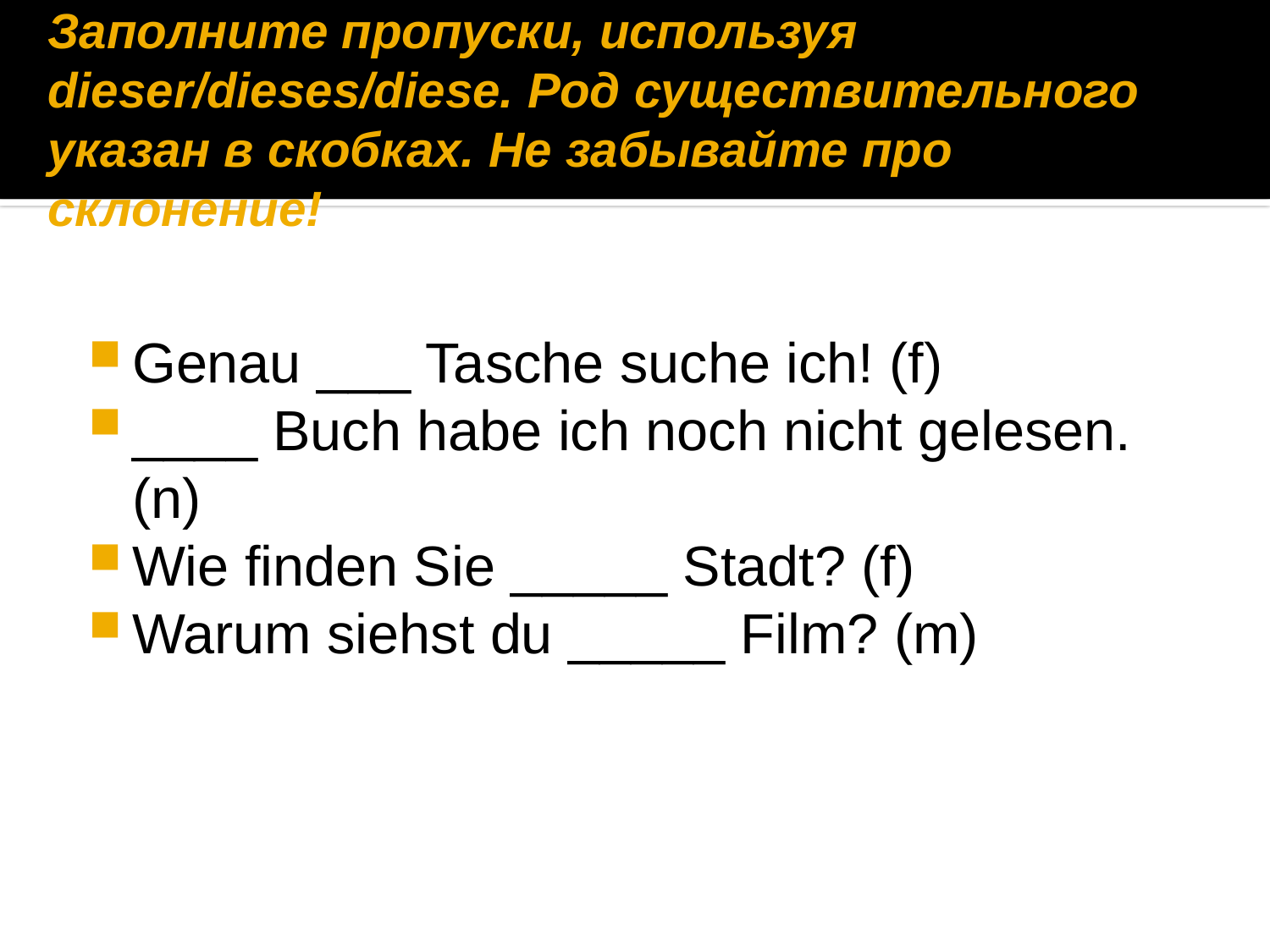

# Заполните пропуски, используя dieser/dieses/diese. Род существительного указан в скобках. Не забывайте про склонение!

Genau ___ Tasche suche ich! (f)
____ Buch habe ich noch nicht gelesen. (n)
Wie finden Sie _____ Stadt? (f)
Warum siehst du _____ Film? (m)